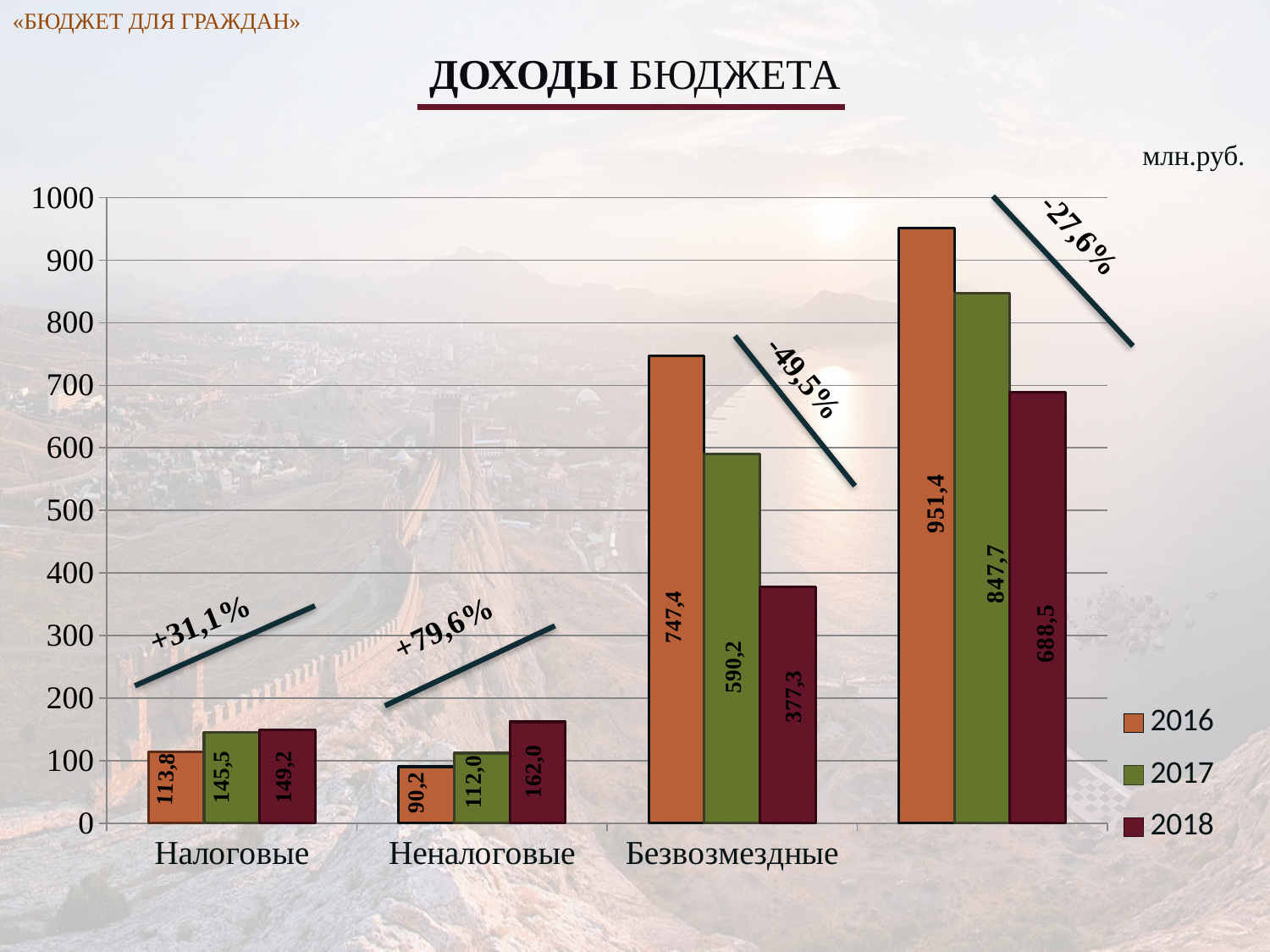

«БЮДЖЕТ ДЛЯ ГРАЖДАН»
ДОХОДЫ БЮДЖЕТА
млн.руб.

### Chart

| Category | 2016 | 2017 | 2018 |
|---|---|---|---|
| Налоговые | 113.8 | 145.5 | 149.2 |
| Неналоговые | 90.2 | 112.0 | 162.0 |
| Безвозмездные | 747.4 | 590.2 | 377.3 |